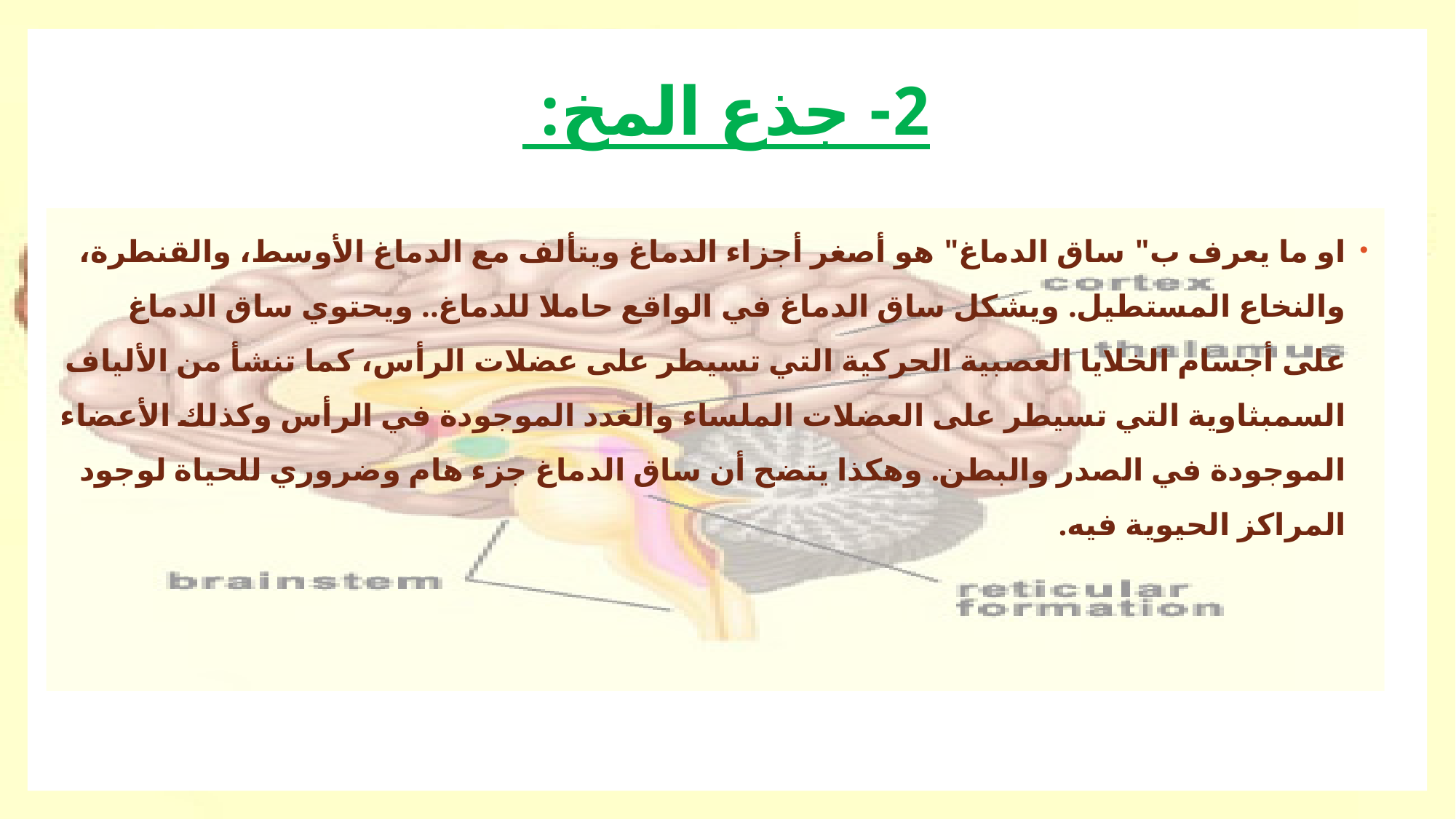

# 2- جذع المخ:
او ما يعرف ب" ساق الدماغ" هو أصغر أجزاء الدماغ ويتألف مع الدماغ الأوسط، والقنطرة، والنخاع المستطيل. ويشكل ساق الدماغ في الواقع حاملا للدماغ.. ويحتوي ساق الدماغ على أجسام الخلايا العصبية الحركية التي تسيطر على عضلات الرأس، كما تنشأ من الألياف السمبثاوية التي تسيطر على العضلات الملساء والغدد الموجودة في الرأس وكذلك الأعضاء الموجودة في الصدر والبطن. وهكذا يتضح أن ساق الدماغ جزء هام وضروري للحياة لوجود المراكز الحيوية فيه.